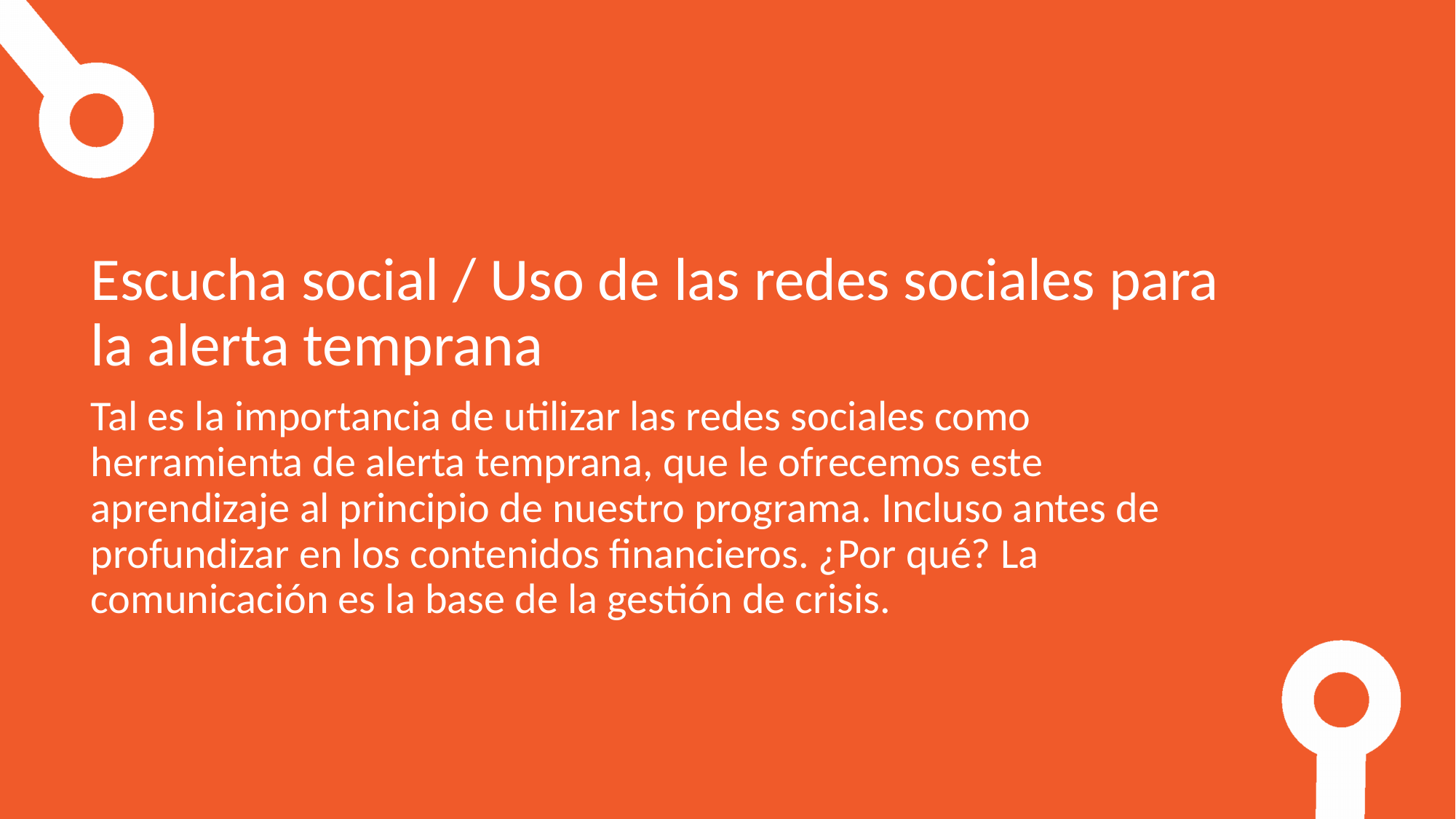

Escucha social / Uso de las redes sociales para la alerta temprana
Tal es la importancia de utilizar las redes sociales como herramienta de alerta temprana, que le ofrecemos este aprendizaje al principio de nuestro programa. Incluso antes de profundizar en los contenidos financieros. ¿Por qué? La comunicación es la base de la gestión de crisis.